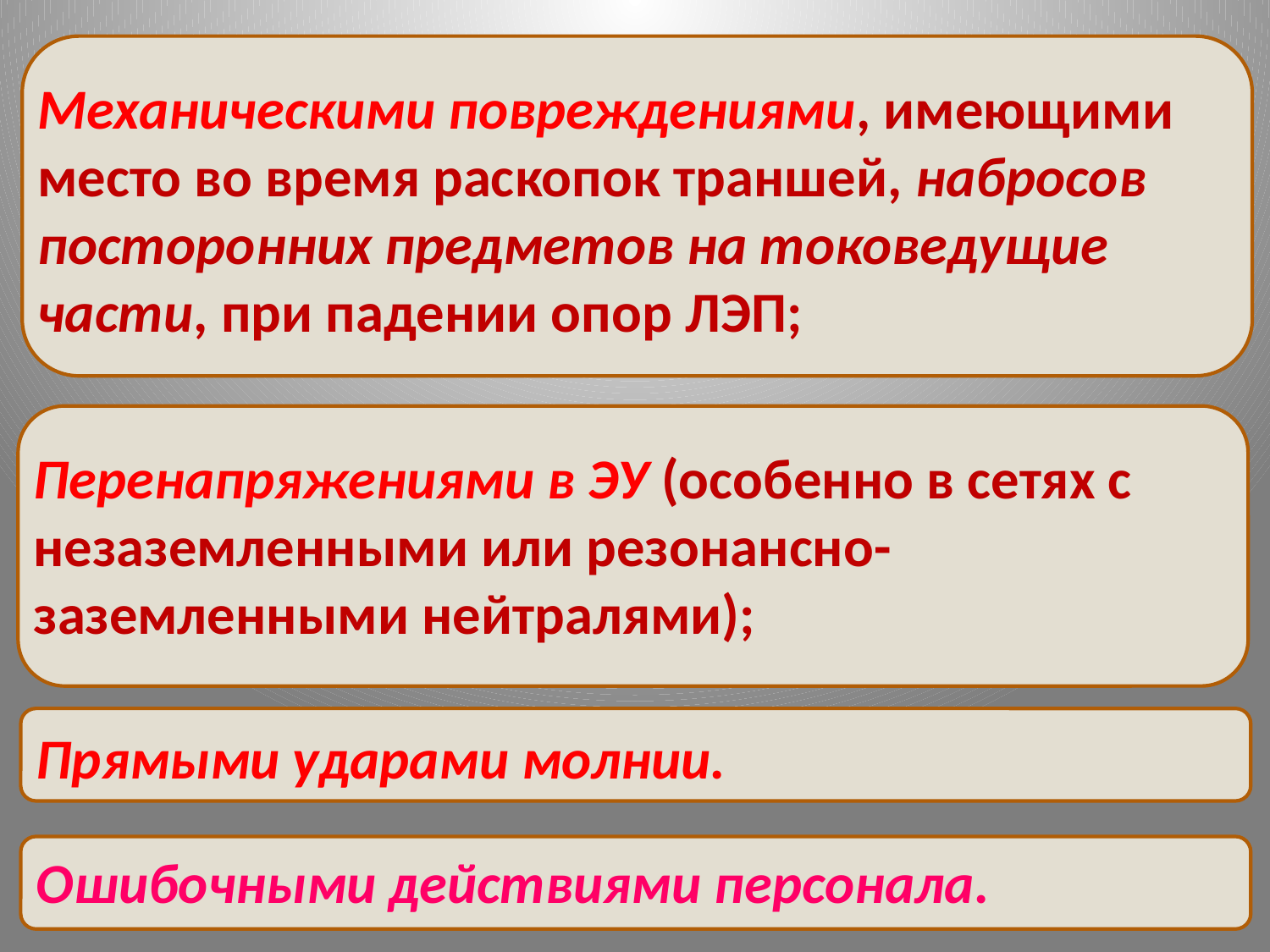

Механическими повреждениями, имеющими место во время раскопок траншей, набросов посторонних предметов на токоведущие части, при падении опор ЛЭП;

Перенапряжениями в ЭУ (особенно в сетях с незаземленными или резонансно-заземленными нейтралями);

Прямыми ударами молнии.
Ошибочными действиями персонала.